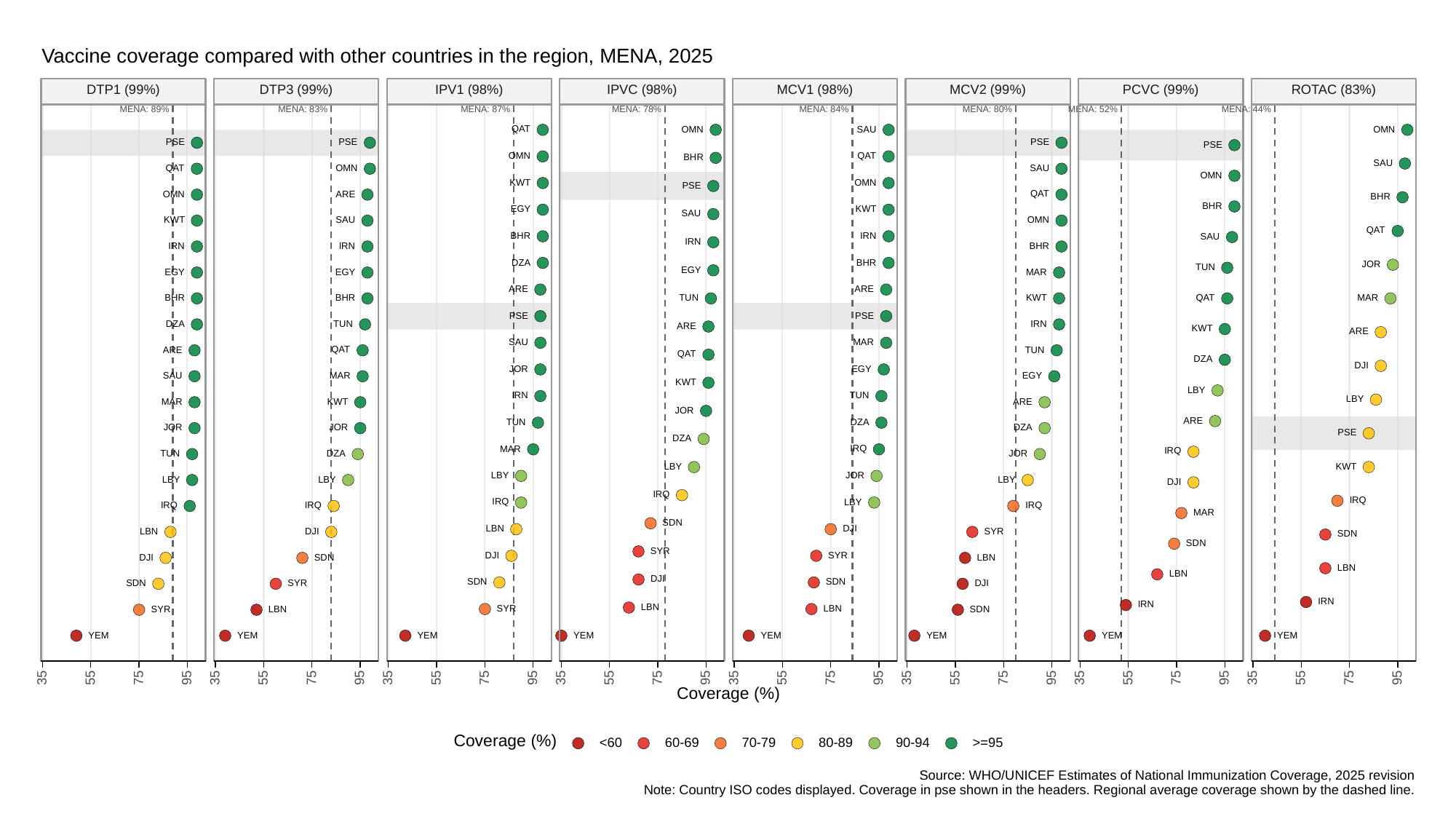

Vaccine coverage compared with other countries in the region, MENA, 2025

ROTAC (83%)
DTP1 (99%)
DTP3 (99%)
IPV1 (98%)
IPVC (98%)
MCV1 (98%)
MCV2 (99%)
PCVC (99%)

MENA: 89%
MENA: 83%
MENA: 87%
MENA: 78%
MENA: 84%
MENA: 80%
MENA: 52%
MENA: 44%

QAT
OMN
OMN
SAU

PSE
PSE
PSE

PSE

QAT
OMN
BHR

SAU

QAT
OMN
SAU

OMN

OMN
KWT

PSE

QAT
OMN
ARE

BHR

BHR

EGY
KWT

SAU

OMN
SAU
KWT

QAT

BHR
IRN
SAU

IRN

IRN
IRN
BHR

DZA
BHR
JOR

TUN

EGY
EGY
EGY
MAR

ARE
ARE

QAT
TUN
BHR
BHR
KWT
MAR

PSE
PSE

TUN
DZA
IRN
ARE

KWT

ARE

SAU
MAR

QAT
TUN
ARE

QAT

DZA

DJI

JOR
EGY

SAU
EGY
MAR

KWT

LBY

TUN
IRN

LBY

MAR
KWT
ARE

JOR

ARE
TUN
DZA

JOR
JOR
DZA

PSE

DZA

IRQ

MAR
IRQ

JOR
TUN
DZA

LBY
KWT

JOR
LBY

LBY
LBY
LBY
DJI

IRQ

IRQ
IRQ
LBY

IRQ
IRQ
IRQ

MAR

SDN

DJI
LBN

SYR
DJI
LBN

SDN

SDN

SYR

SYR
DJI
SDN
DJI
LBN

LBN

LBN

DJI

SDN
SDN
SDN
SYR
DJI

IRN

IRN

LBN
SYR
LBN
SYR
SDN
LBN

YEM
YEM
YEM
YEM
YEM
YEM
YEM
YEM

35
35
35
35
35
35
35
35
95
95
95
95
95
95
95
95
75
75
75
75
75
75
75
75
55
55
55
55
55
55
55
55
Coverage (%)
Coverage (%)

<60
60-69
70-79
80-89
90-94
>=95
Source: WHO/UNICEF Estimates of National Immunization Coverage, 2025 revision
Note: Country ISO codes displayed. Coverage in pse shown in the headers. Regional average coverage shown by the dashed line.